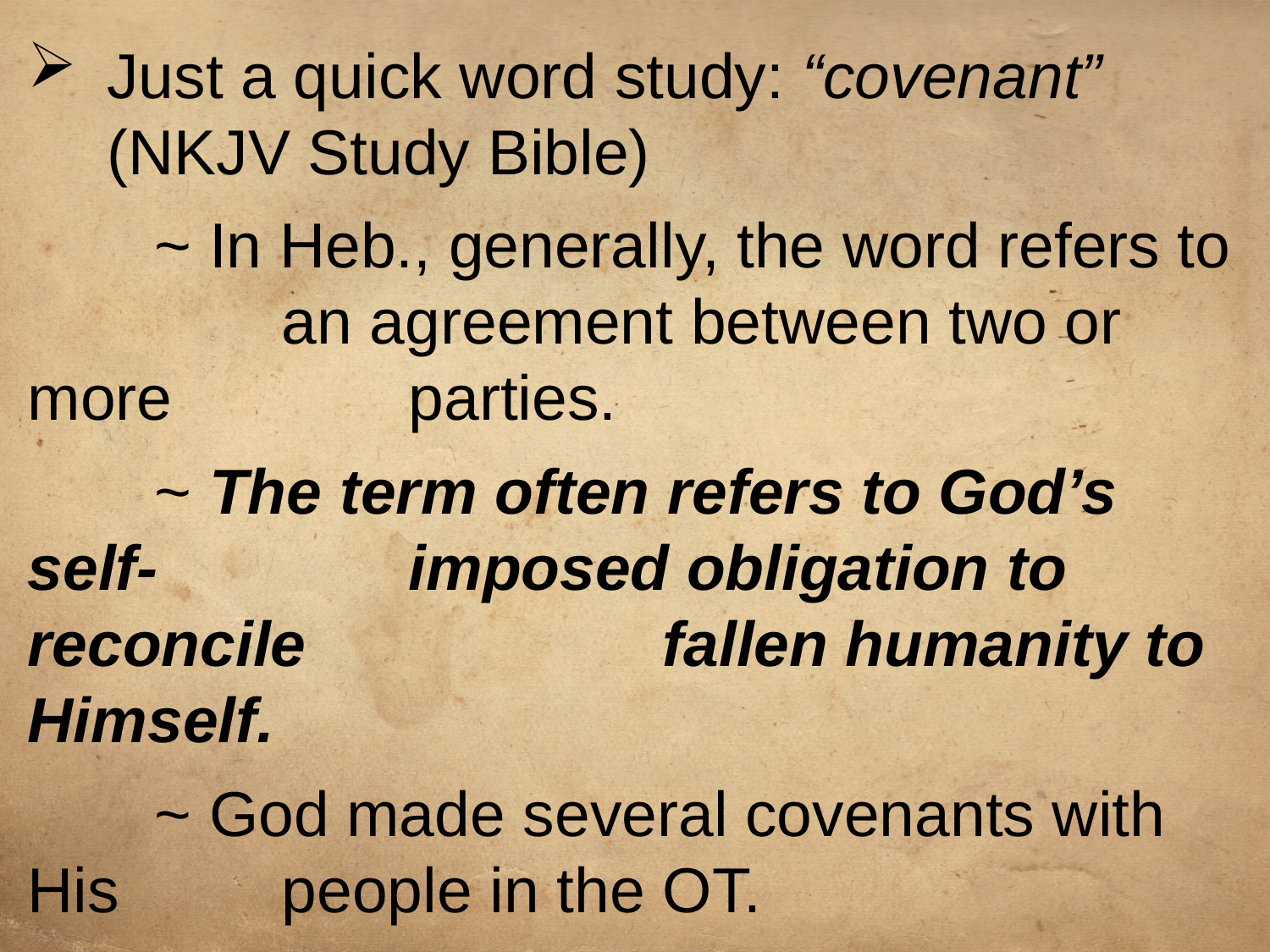

Just a quick word study: “covenant” (NKJV Study Bible)
	~ In Heb., generally, the word refers to 		an agreement between two or more 		parties.
	~ The term often refers to God’s self-		imposed obligation to reconcile 			fallen humanity to Himself.
	~ God made several covenants with His 		people in the OT.